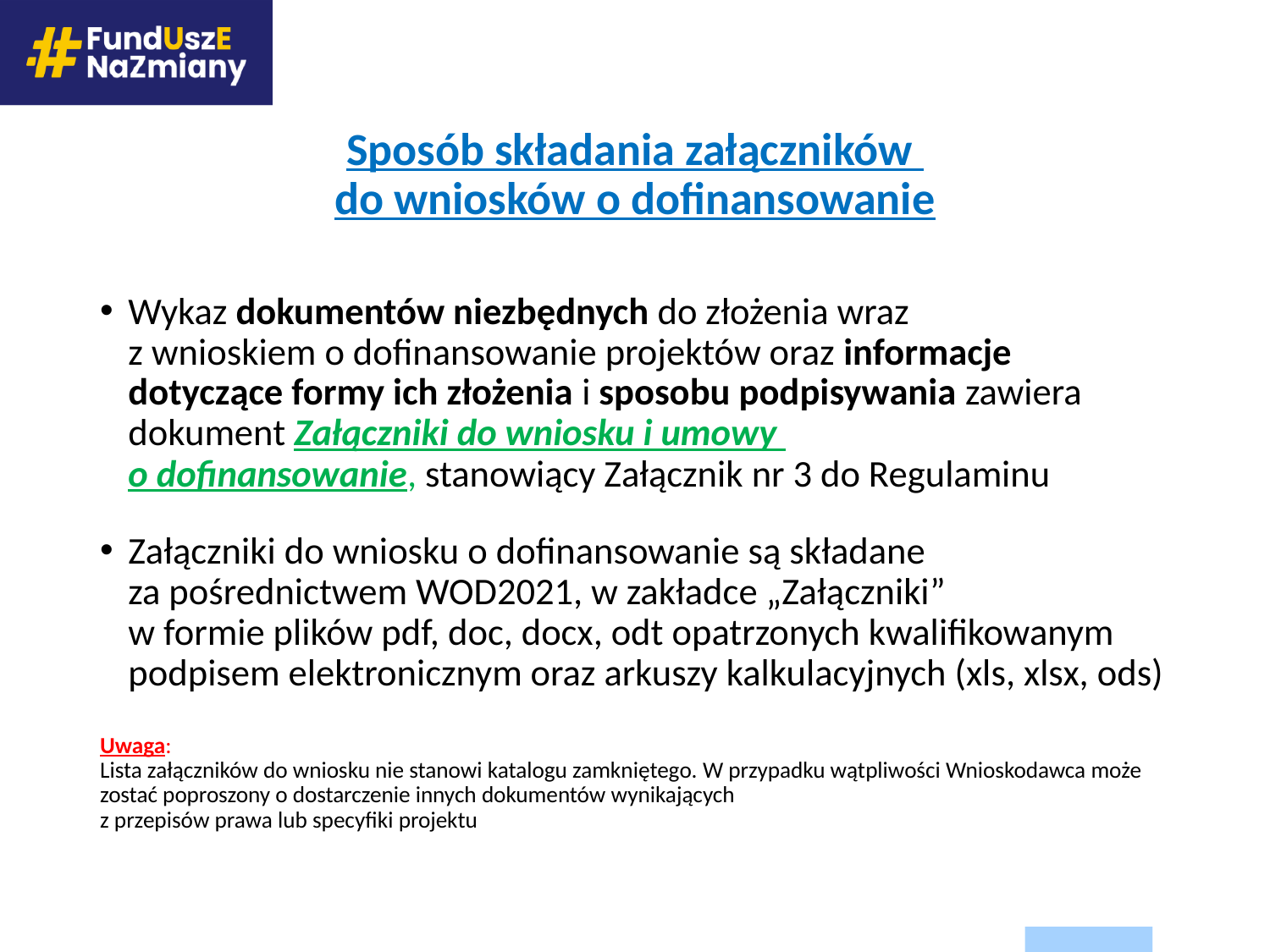

# Sposób składania załączników do wniosków o dofinansowanie
Wykaz dokumentów niezbędnych do złożenia wraz
z wnioskiem o dofinansowanie projektów oraz informacje dotyczące formy ich złożenia i sposobu podpisywania zawiera dokument Załączniki do wniosku i umowy
o dofinansowanie, stanowiący Załącznik nr 3 do Regulaminu

Załączniki do wniosku o dofinansowanie są składane
za pośrednictwem WOD2021, w zakładce „Załączniki”
w formie plików pdf, doc, docx, odt opatrzonych kwalifikowanym podpisem elektronicznym oraz arkuszy kalkulacyjnych (xls, xlsx, ods)

Uwaga:
Lista załączników do wniosku nie stanowi katalogu zamkniętego. W przypadku wątpliwości Wnioskodawca może zostać poproszony o dostarczenie innych dokumentów wynikających
z przepisów prawa lub specyfiki projektu